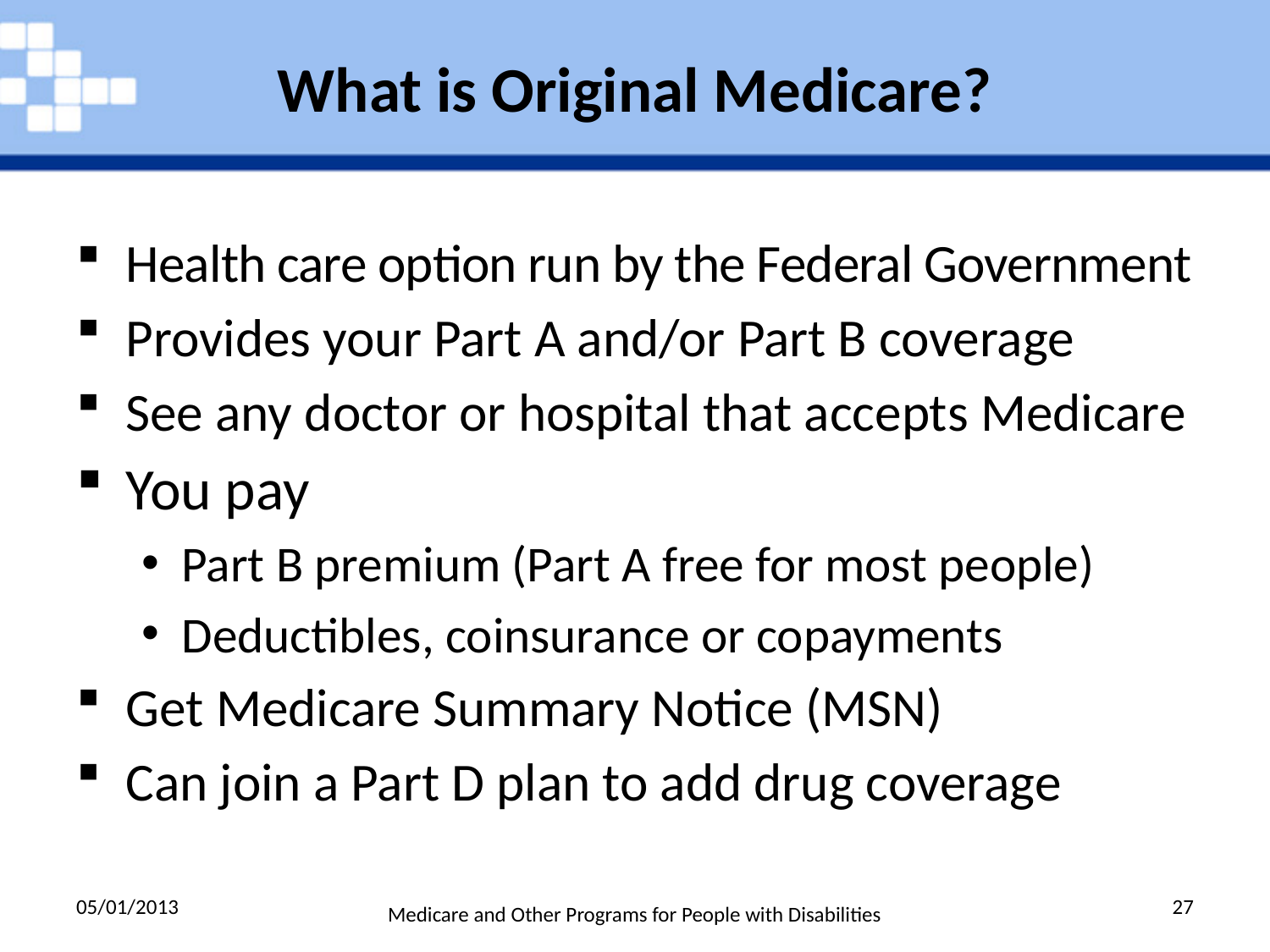

# What is Original Medicare?
Health care option run by the Federal Government
Provides your Part A and/or Part B coverage
See any doctor or hospital that accepts Medicare
You pay
Part B premium (Part A free for most people)
Deductibles, coinsurance or copayments
Get Medicare Summary Notice (MSN)
Can join a Part D plan to add drug coverage

05/01/2013
27
Medicare and Other Programs for People with Disabilities